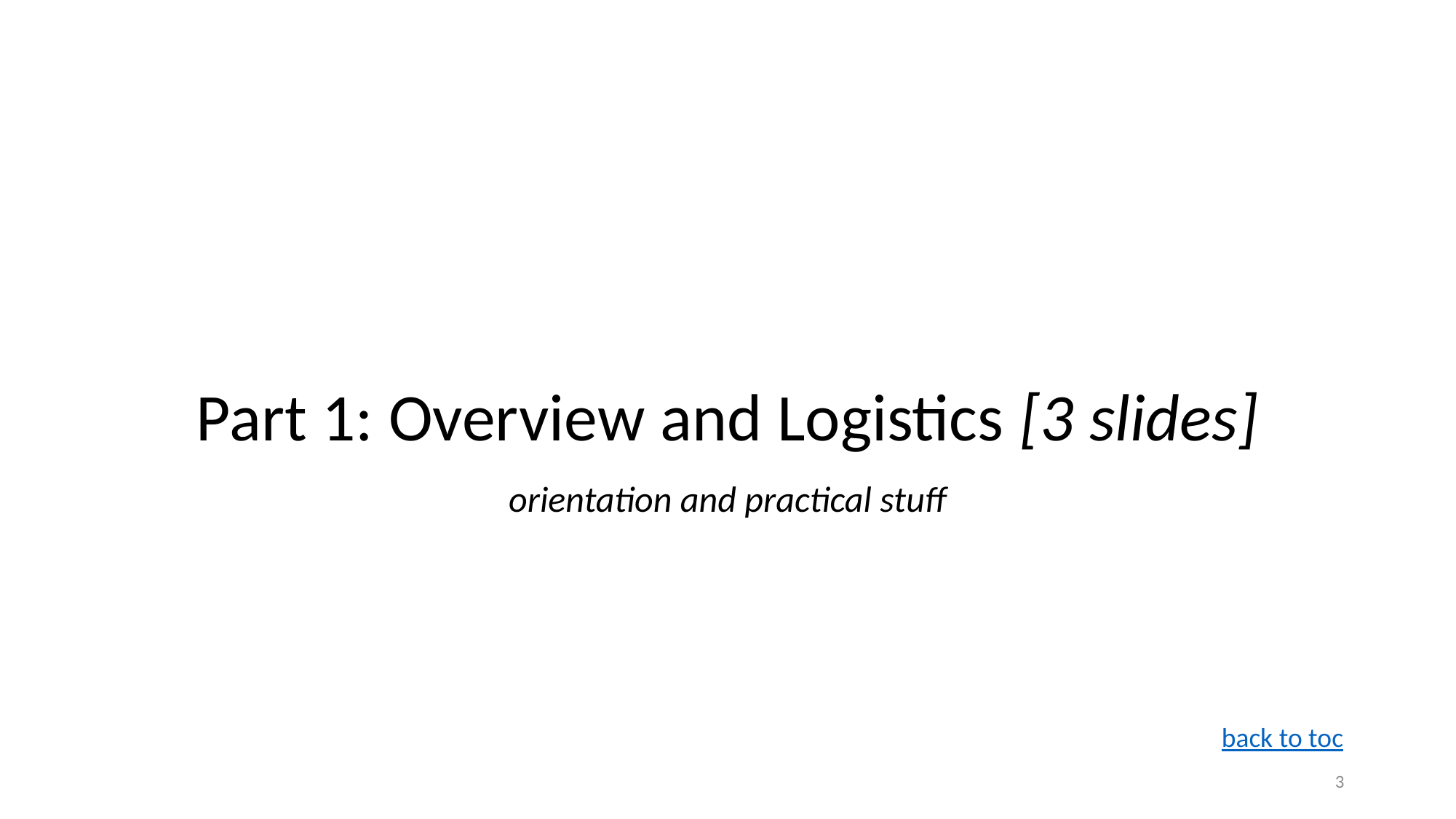

# Part 1: Overview and Logistics [3 slides]
orientation and practical stuff
back to toc
3